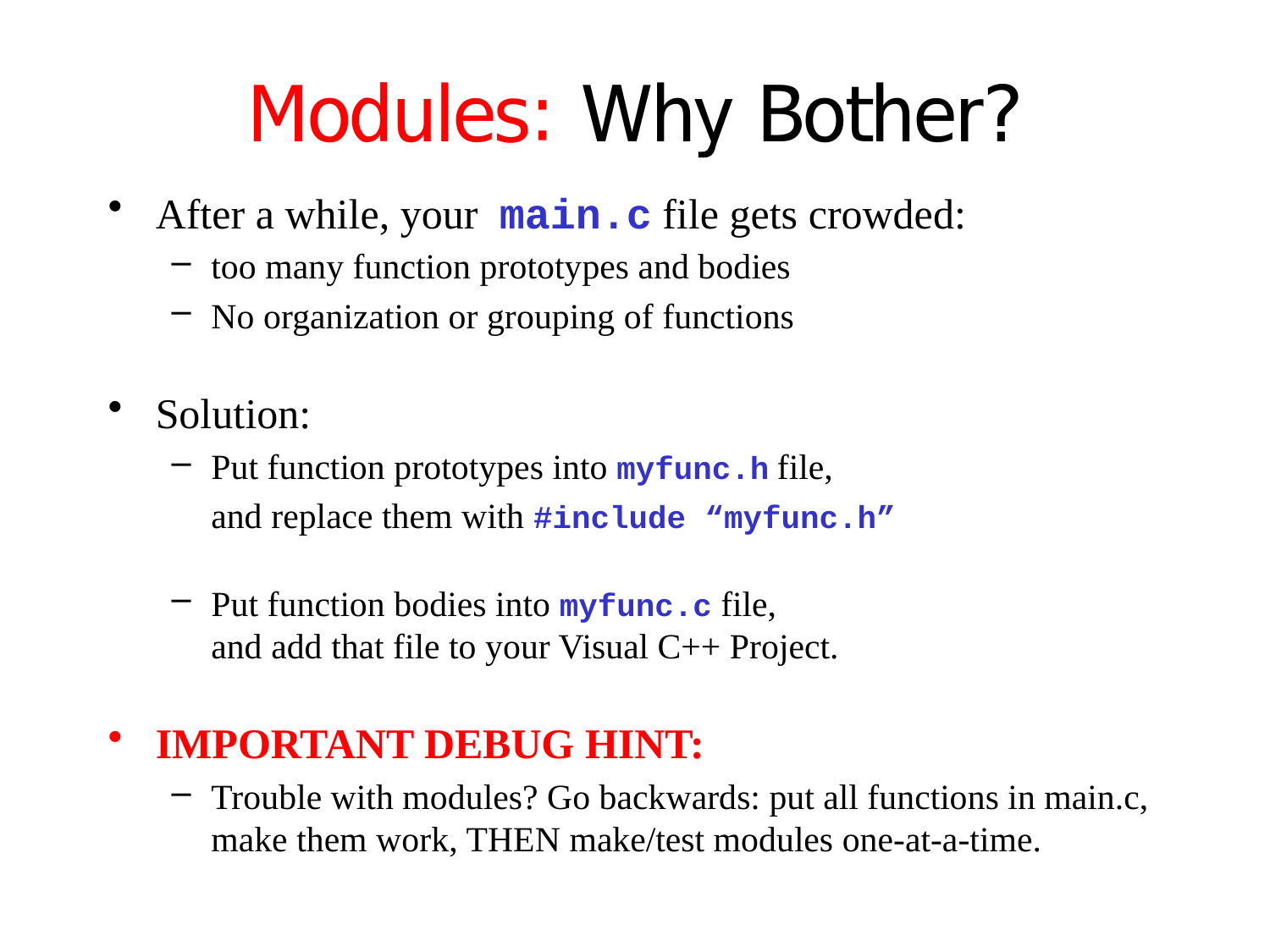

# Modules: Why Bother?
After a while, your  main.c file gets crowded:
too many function prototypes and bodies
No organization or grouping of functions
Solution:
Put function prototypes into myfunc.h file,
	and replace them with #include “myfunc.h”
Put function bodies into myfunc.c file,
and add that file to your Visual C++ Project.
IMPORTANT DEBUG HINT:
Trouble with modules? Go backwards: put all functions in main.c, make them work, THEN make/test modules one-at-a-time.